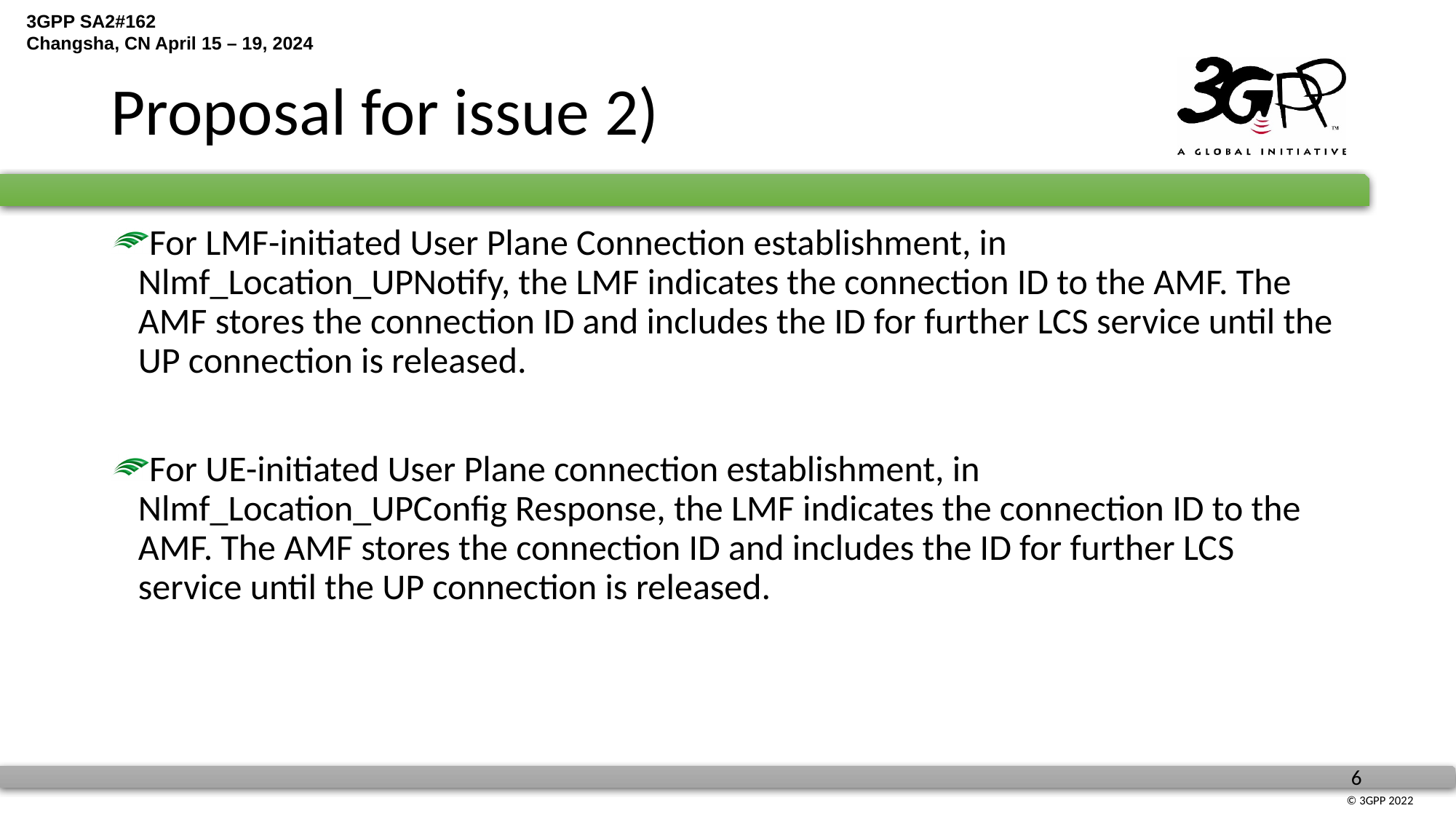

# Proposal for issue 2)
For LMF-initiated User Plane Connection establishment, in Nlmf_Location_UPNotify, the LMF indicates the connection ID to the AMF. The AMF stores the connection ID and includes the ID for further LCS service until the UP connection is released.

For UE-initiated User Plane connection establishment, in Nlmf_Location_UPConfig Response, the LMF indicates the connection ID to the AMF. The AMF stores the connection ID and includes the ID for further LCS service until the UP connection is released.